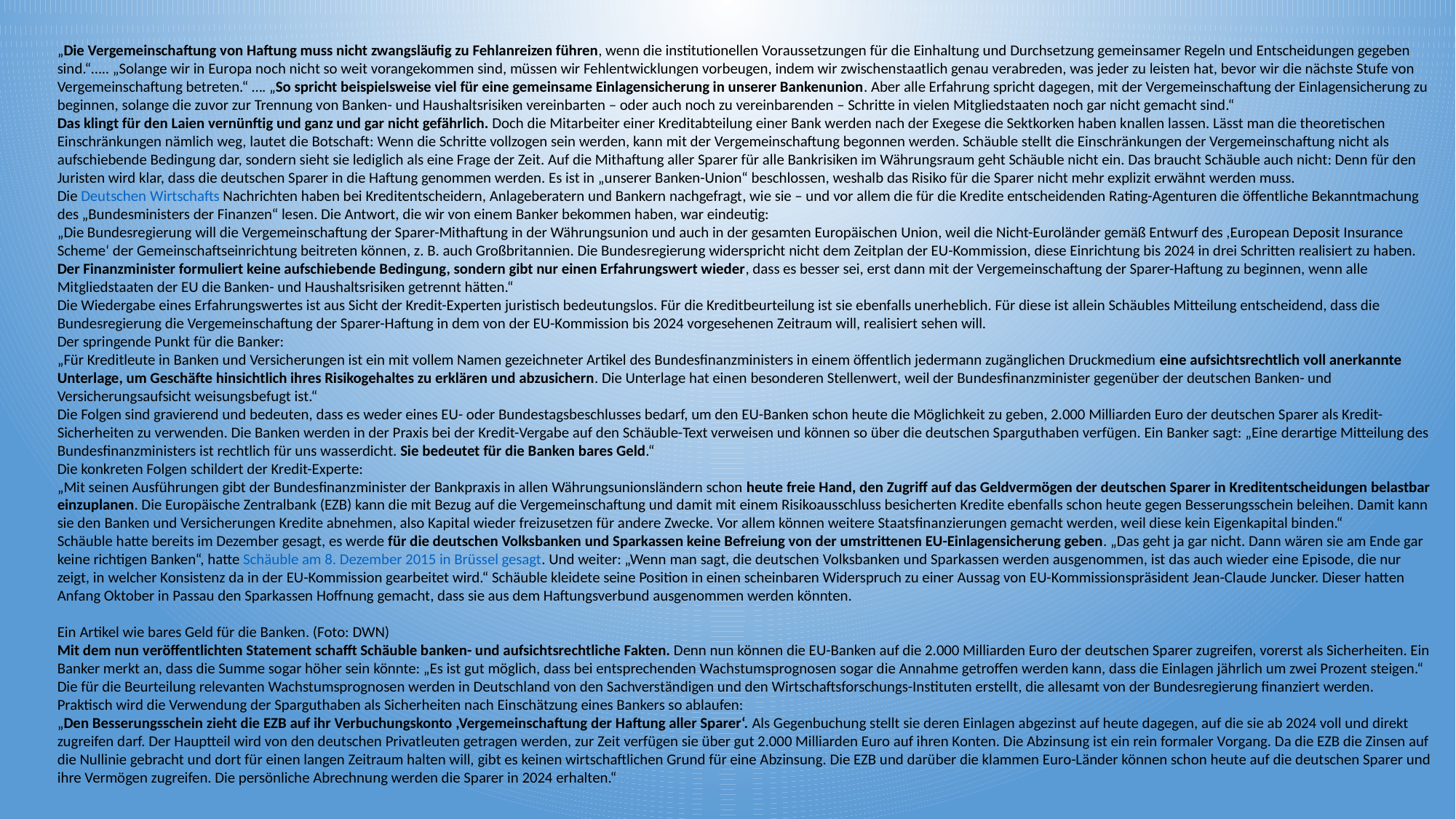

„Die Vergemeinschaftung von Haftung muss nicht zwangsläufig zu Fehlanreizen führen, wenn die institutionellen Voraussetzungen für die Einhaltung und Durchsetzung gemeinsamer Regeln und Entscheidungen gegeben sind.“….. „Solange wir in Europa noch nicht so weit vorangekommen sind, müssen wir Fehlentwicklungen vorbeugen, indem wir zwischenstaatlich genau verabreden, was jeder zu leisten hat, bevor wir die nächste Stufe von Vergemeinschaftung betreten.“ …. „So spricht beispielsweise viel für eine gemeinsame Einlagensicherung in unserer Bankenunion. Aber alle Erfahrung spricht dagegen, mit der Vergemeinschaftung der Einlagensicherung zu beginnen, solange die zuvor zur Trennung von Banken- und Haushaltsrisiken vereinbarten – oder auch noch zu vereinbarenden – Schritte in vielen Mitgliedstaaten noch gar nicht gemacht sind.“
Das klingt für den Laien vernünftig und ganz und gar nicht gefährlich. Doch die Mitarbeiter einer Kreditabteilung einer Bank werden nach der Exegese die Sektkorken haben knallen lassen. Lässt man die theoretischen Einschränkungen nämlich weg, lautet die Botschaft: Wenn die Schritte vollzogen sein werden, kann mit der Vergemeinschaftung begonnen werden. Schäuble stellt die Einschränkungen der Vergemeinschaftung nicht als aufschiebende Bedingung dar, sondern sieht sie lediglich als eine Frage der Zeit. Auf die Mithaftung aller Sparer für alle Bankrisiken im Währungsraum geht Schäuble nicht ein. Das braucht Schäuble auch nicht: Denn für den Juristen wird klar, dass die deutschen Sparer in die Haftung genommen werden. Es ist in „unserer Banken-Union“ beschlossen, weshalb das Risiko für die Sparer nicht mehr explizit erwähnt werden muss.
Die Deutschen Wirtschafts Nachrichten haben bei Kreditentscheidern, Anlageberatern und Bankern nachgefragt, wie sie – und vor allem die für die Kredite entscheidenden Rating-Agenturen die öffentliche Bekanntmachung des „Bundesministers der Finanzen“ lesen. Die Antwort, die wir von einem Banker bekommen haben, war eindeutig:
„Die Bundesregierung will die Vergemeinschaftung der Sparer-Mithaftung in der Währungsunion und auch in der gesamten Europäischen Union, weil die Nicht-Euroländer gemäß Entwurf des ,European Deposit Insurance Scheme‘ der Gemeinschaftseinrichtung beitreten können, z. B. auch Großbritannien. Die Bundesregierung widerspricht nicht dem Zeitplan der EU-Kommission, diese Einrichtung bis 2024 in drei Schritten realisiert zu haben. Der Finanzminister formuliert keine aufschiebende Bedingung, sondern gibt nur einen Erfahrungswert wieder, dass es besser sei, erst dann mit der Vergemeinschaftung der Sparer-Haftung zu beginnen, wenn alle Mitgliedstaaten der EU die Banken- und Haushaltsrisiken getrennt hätten.“
Die Wiedergabe eines Erfahrungswertes ist aus Sicht der Kredit-Experten juristisch bedeutungslos. Für die Kreditbeurteilung ist sie ebenfalls unerheblich. Für diese ist allein Schäubles Mitteilung entscheidend, dass die Bundesregierung die Vergemeinschaftung der Sparer-Haftung in dem von der EU-Kommission bis 2024 vorgesehenen Zeitraum will, realisiert sehen will.
Der springende Punkt für die Banker:
„Für Kreditleute in Banken und Versicherungen ist ein mit vollem Namen gezeichneter Artikel des Bundesfinanzministers in einem öffentlich jedermann zugänglichen Druckmedium eine aufsichtsrechtlich voll anerkannte Unterlage, um Geschäfte hinsichtlich ihres Risikogehaltes zu erklären und abzusichern. Die Unterlage hat einen besonderen Stellenwert, weil der Bundesfinanzminister gegenüber der deutschen Banken- und Versicherungsaufsicht weisungsbefugt ist.“
Die Folgen sind gravierend und bedeuten, dass es weder eines EU- oder Bundestagsbeschlusses bedarf, um den EU-Banken schon heute die Möglichkeit zu geben, 2.000 Milliarden Euro der deutschen Sparer als Kredit-Sicherheiten zu verwenden. Die Banken werden in der Praxis bei der Kredit-Vergabe auf den Schäuble-Text verweisen und können so über die deutschen Sparguthaben verfügen. Ein Banker sagt: „Eine derartige Mitteilung des Bundesfinanzministers ist rechtlich für uns wasserdicht. Sie bedeutet für die Banken bares Geld.“
Die konkreten Folgen schildert der Kredit-Experte:
„Mit seinen Ausführungen gibt der Bundesfinanzminister der Bankpraxis in allen Währungsunionsländern schon heute freie Hand, den Zugriff auf das Geldvermögen der deutschen Sparer in Kreditentscheidungen belastbar einzuplanen. Die Europäische Zentralbank (EZB) kann die mit Bezug auf die Vergemeinschaftung und damit mit einem Risikoausschluss besicherten Kredite ebenfalls schon heute gegen Besserungsschein beleihen. Damit kann sie den Banken und Versicherungen Kredite abnehmen, also Kapital wieder freizusetzen für andere Zwecke. Vor allem können weitere Staatsfinanzierungen gemacht werden, weil diese kein Eigenkapital binden.“
Schäuble hatte bereits im Dezember gesagt, es werde für die deutschen Volksbanken und Sparkassen keine Befreiung von der umstrittenen EU-Einlagensicherung geben. „Das geht ja gar nicht. Dann wären sie am Ende gar keine richtigen Banken“, hatte Schäuble am 8. Dezember 2015 in Brüssel gesagt. Und weiter: „Wenn man sagt, die deutschen Volksbanken und Sparkassen werden ausgenommen, ist das auch wieder eine Episode, die nur zeigt, in welcher Konsistenz da in der EU-Kommission gearbeitet wird.“ Schäuble kleidete seine Position in einen scheinbaren Widerspruch zu einer Aussag von EU-Kommissionspräsident Jean-Claude Juncker. Dieser hatten Anfang Oktober in Passau den Sparkassen Hoffnung gemacht, dass sie aus dem Haftungsverbund ausgenommen werden könnten.

Ein Artikel wie bares Geld für die Banken. (Foto: DWN)
Mit dem nun veröffentlichten Statement schafft Schäuble banken- und aufsichtsrechtliche Fakten. Denn nun können die EU-Banken auf die 2.000 Milliarden Euro der deutschen Sparer zugreifen, vorerst als Sicherheiten. Ein Banker merkt an, dass die Summe sogar höher sein könnte: „Es ist gut möglich, dass bei entsprechenden Wachstumsprognosen sogar die Annahme getroffen werden kann, dass die Einlagen jährlich um zwei Prozent steigen.“ Die für die Beurteilung relevanten Wachstumsprognosen werden in Deutschland von den Sachverständigen und den Wirtschaftsforschungs-Instituten erstellt, die allesamt von der Bundesregierung finanziert werden.
Praktisch wird die Verwendung der Sparguthaben als Sicherheiten nach Einschätzung eines Bankers so ablaufen:
„Den Besserungsschein zieht die EZB auf ihr Verbuchungskonto ,Vergemeinschaftung der Haftung aller Sparer‘. Als Gegenbuchung stellt sie deren Einlagen abgezinst auf heute dagegen, auf die sie ab 2024 voll und direkt zugreifen darf. Der Hauptteil wird von den deutschen Privatleuten getragen werden, zur Zeit verfügen sie über gut 2.000 Milliarden Euro auf ihren Konten. Die Abzinsung ist ein rein formaler Vorgang. Da die EZB die Zinsen auf die Nullinie gebracht und dort für einen langen Zeitraum halten will, gibt es keinen wirtschaftlichen Grund für eine Abzinsung. Die EZB und darüber die klammen Euro-Länder können schon heute auf die deutschen Sparer und ihre Vermögen zugreifen. Die persönliche Abrechnung werden die Sparer in 2024 erhalten.“